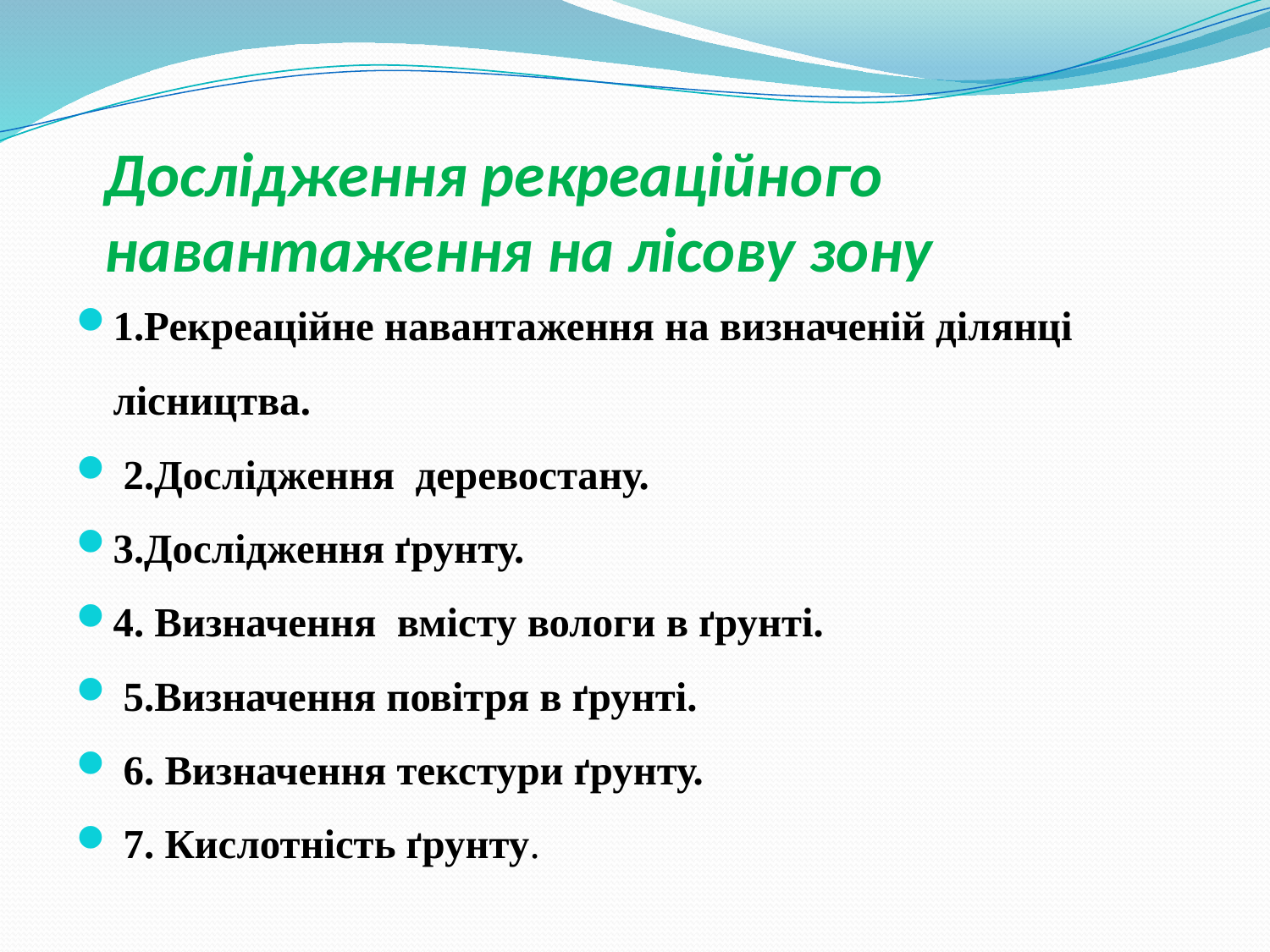

# Дослідження рекреаційного навантаження на лісову зону
1.Рекреаційне навантаження на визначеній ділянці лісництва.
 2.Дослідження  деревостану.
3.Дослідження ґрунту.
4. Визначення  вмісту вологи в ґрунті.
 5.Визначення повітря в ґрунті.
 6. Визначення текстури ґрунту.
 7. Кислотність ґрунту.